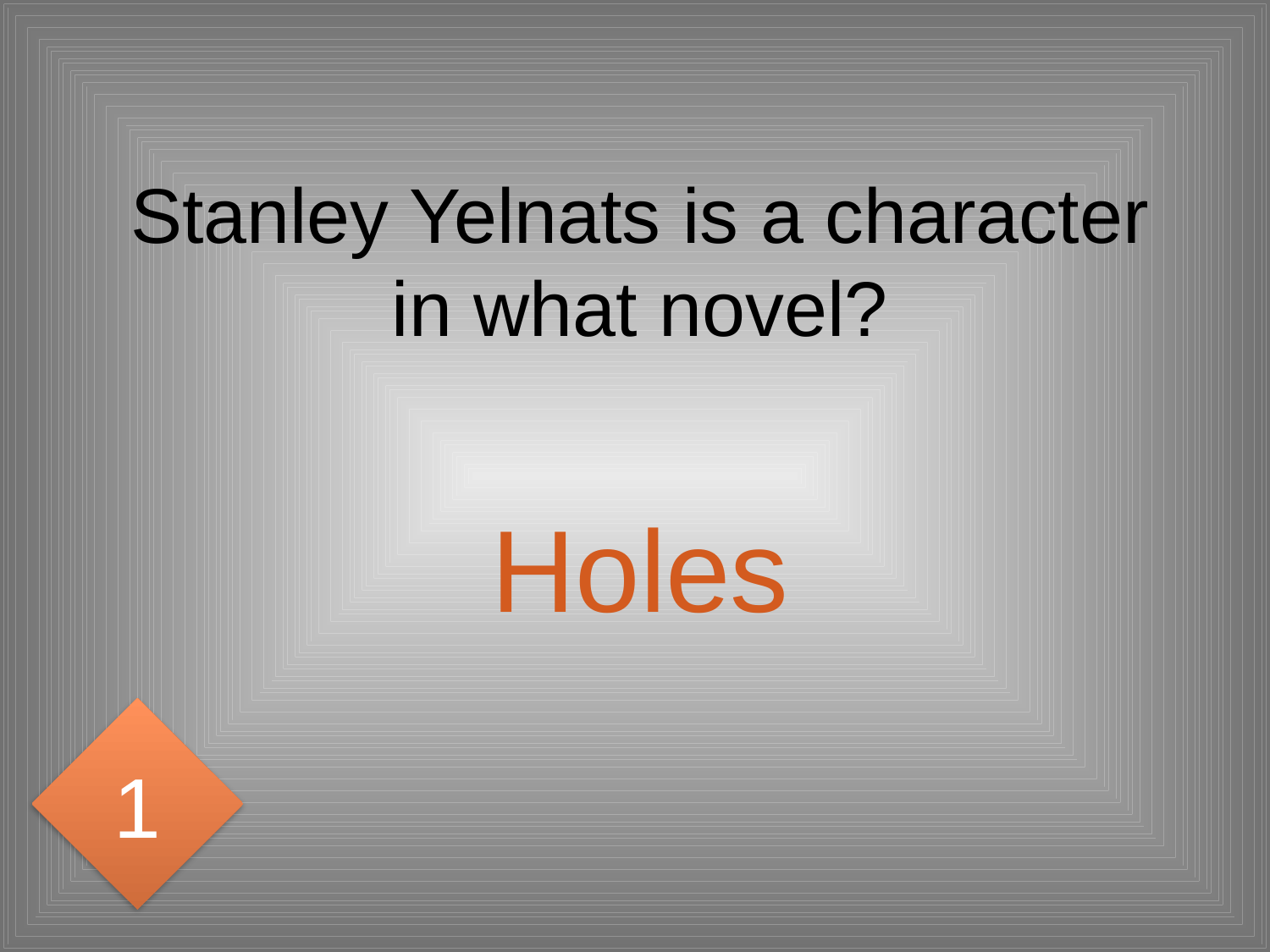

# Stanley Yelnats is a character in what novel?
Holes
1